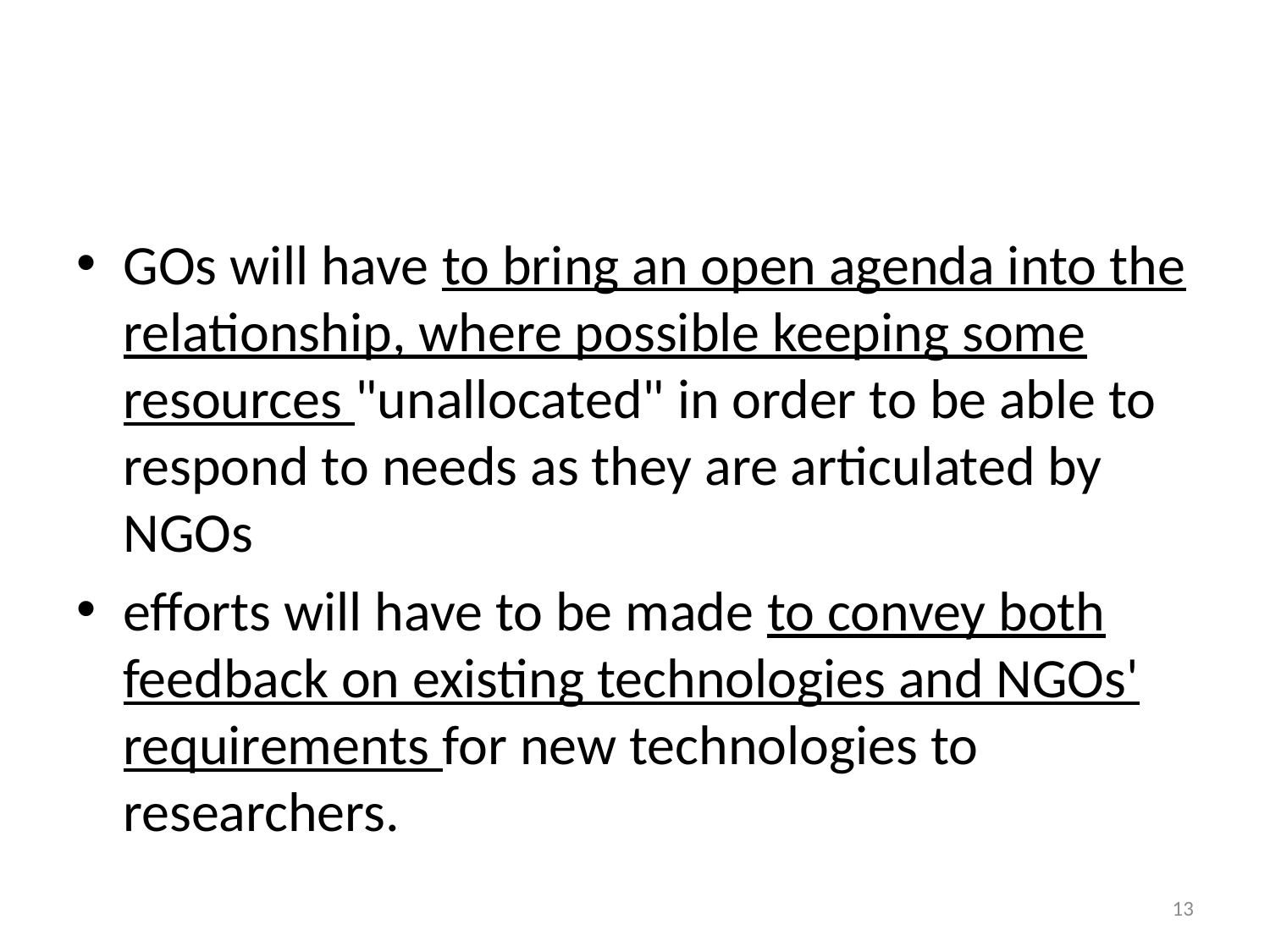

#
GOs will have to bring an open agenda into the relationship, where possible keeping some resources "unallocated" in order to be able to respond to needs as they are articulated by NGOs
efforts will have to be made to convey both feedback on existing technologies and NGOs' requirements for new technologies to researchers.
13